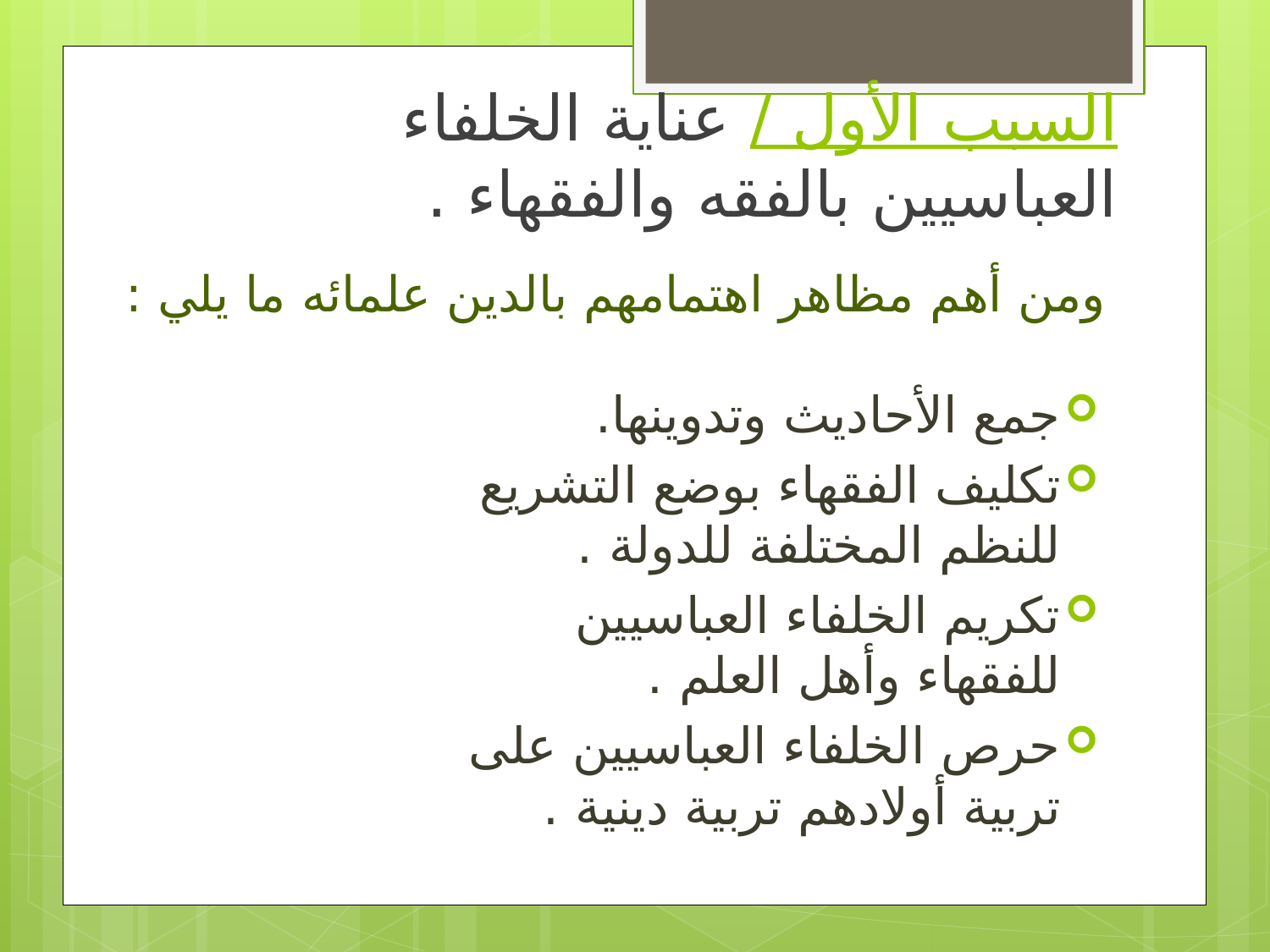

# السبب الأول / عناية الخلفاء العباسيين بالفقه والفقهاء .
ومن أهم مظاهر اهتمامهم بالدين علمائه ما يلي :

جمع الأحاديث وتدوينها.
تكليف الفقهاء بوضع التشريع للنظم المختلفة للدولة .
تكريم الخلفاء العباسيين للفقهاء وأهل العلم .
حرص الخلفاء العباسيين على تربية أولادهم تربية دينية .